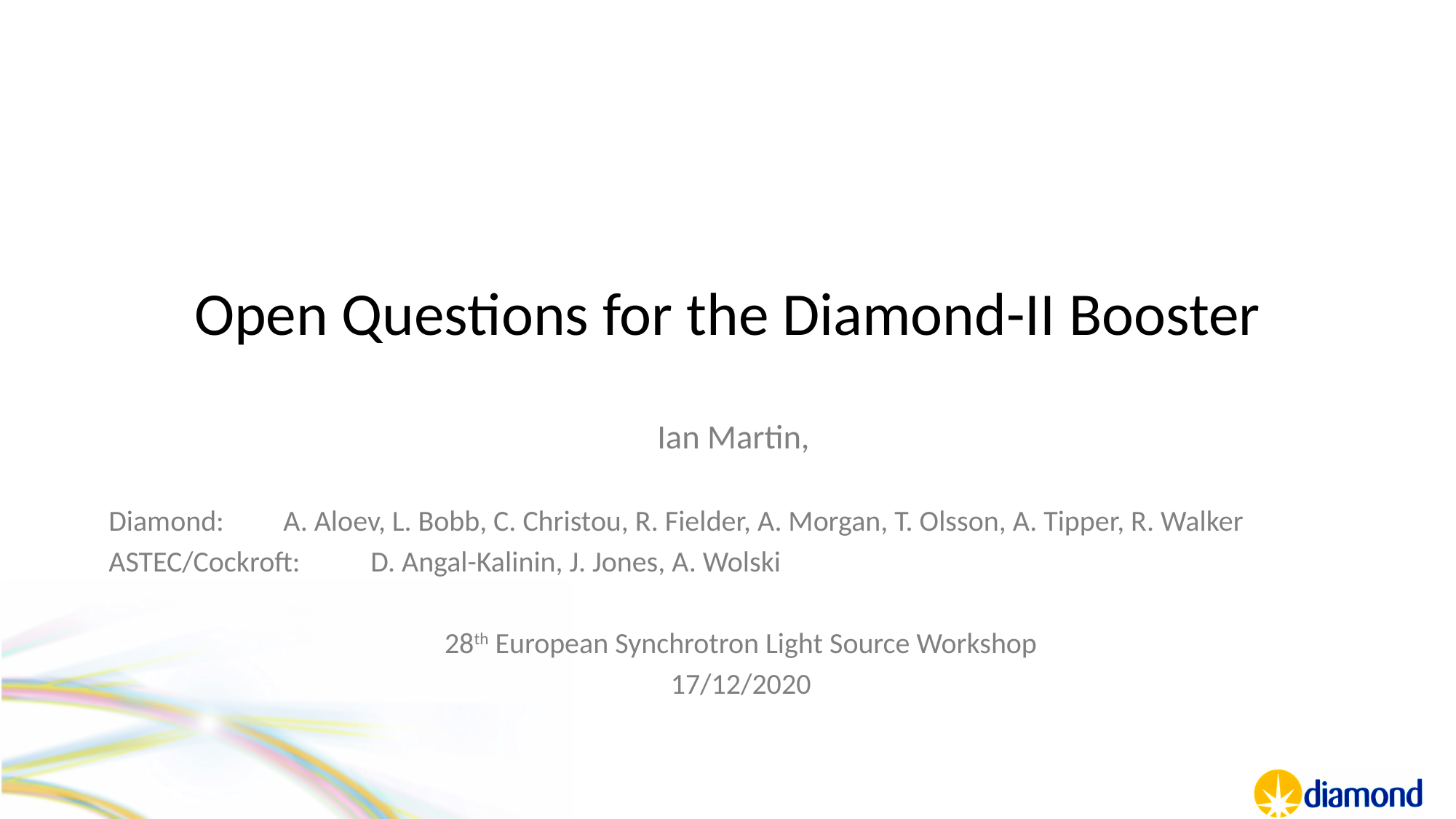

# Open Questions for the Diamond-II Booster
Ian Martin,

Diamond:	A. Aloev, L. Bobb, C. Christou, R. Fielder, A. Morgan, T. Olsson, A. Tipper, R. Walker
ASTEC/Cockroft:	D. Angal-Kalinin, J. Jones, A. Wolski

28th European Synchrotron Light Source Workshop
17/12/2020